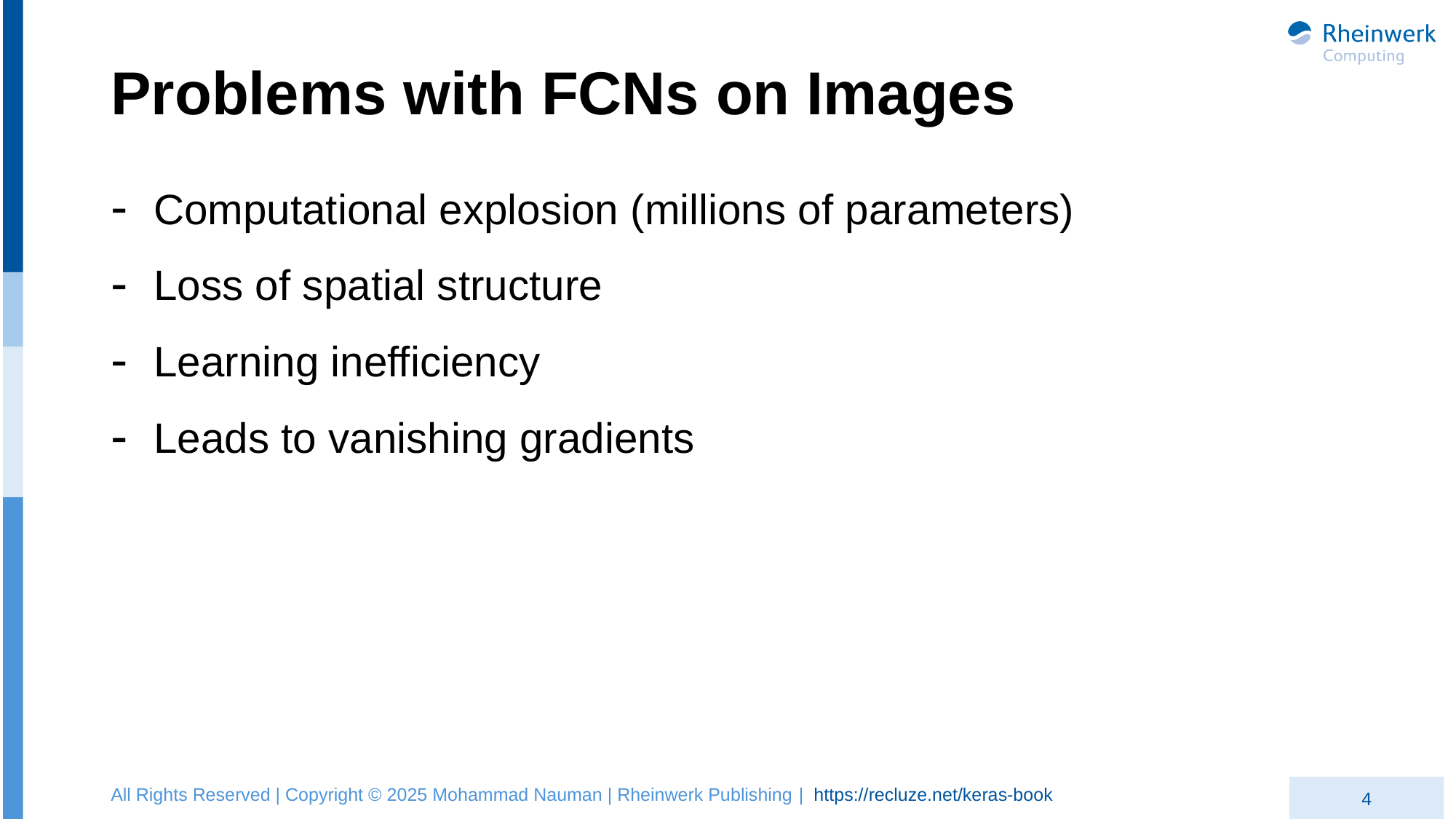

# Problems with FCNs on Images
Computational explosion (millions of parameters)
Loss of spatial structure
Learning inefficiency
Leads to vanishing gradients